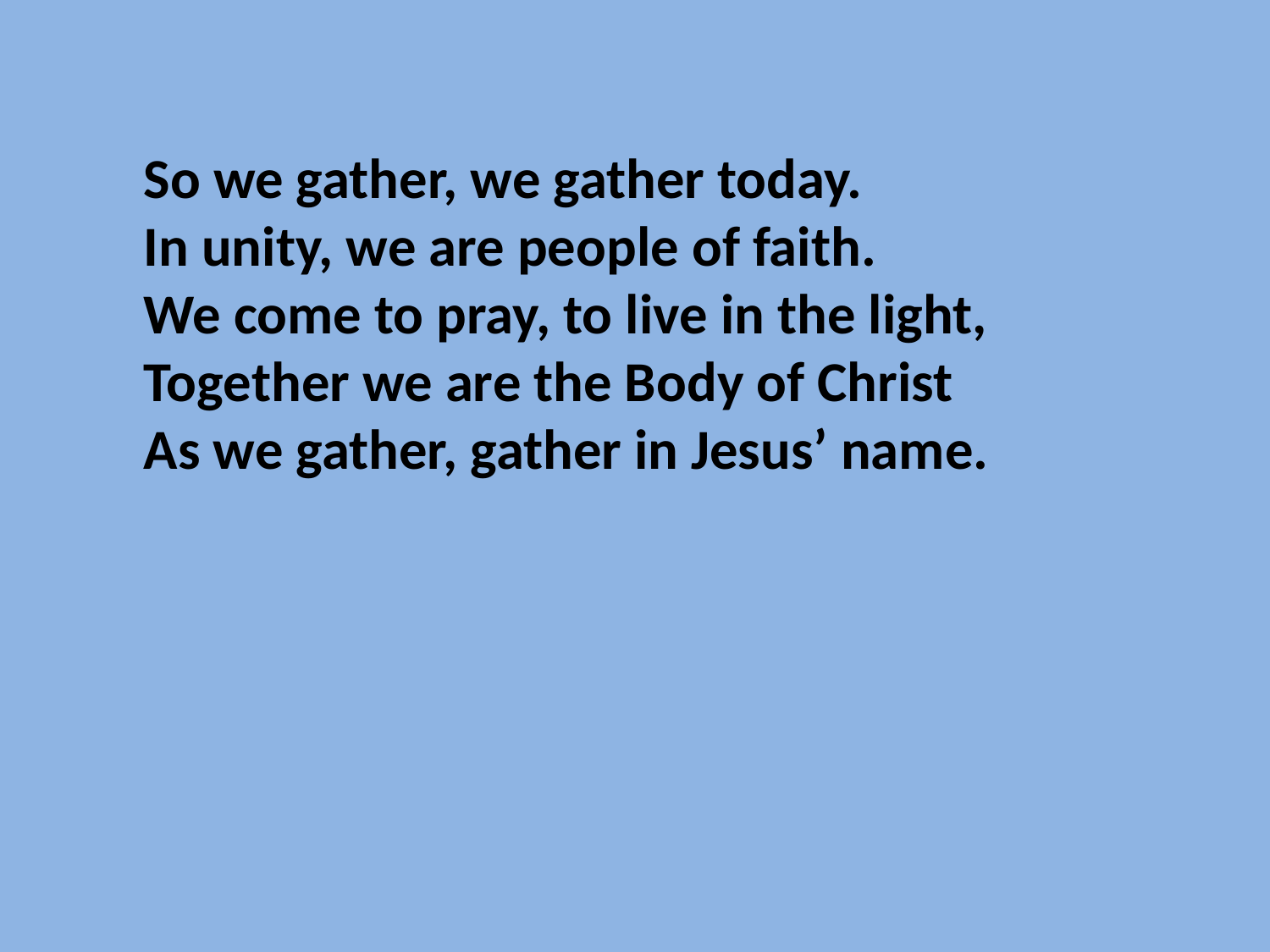

So we gather, we gather today.
In unity, we are people of faith.
We come to pray, to live in the light,
Together we are the Body of Christ
As we gather, gather in Jesus’ name.